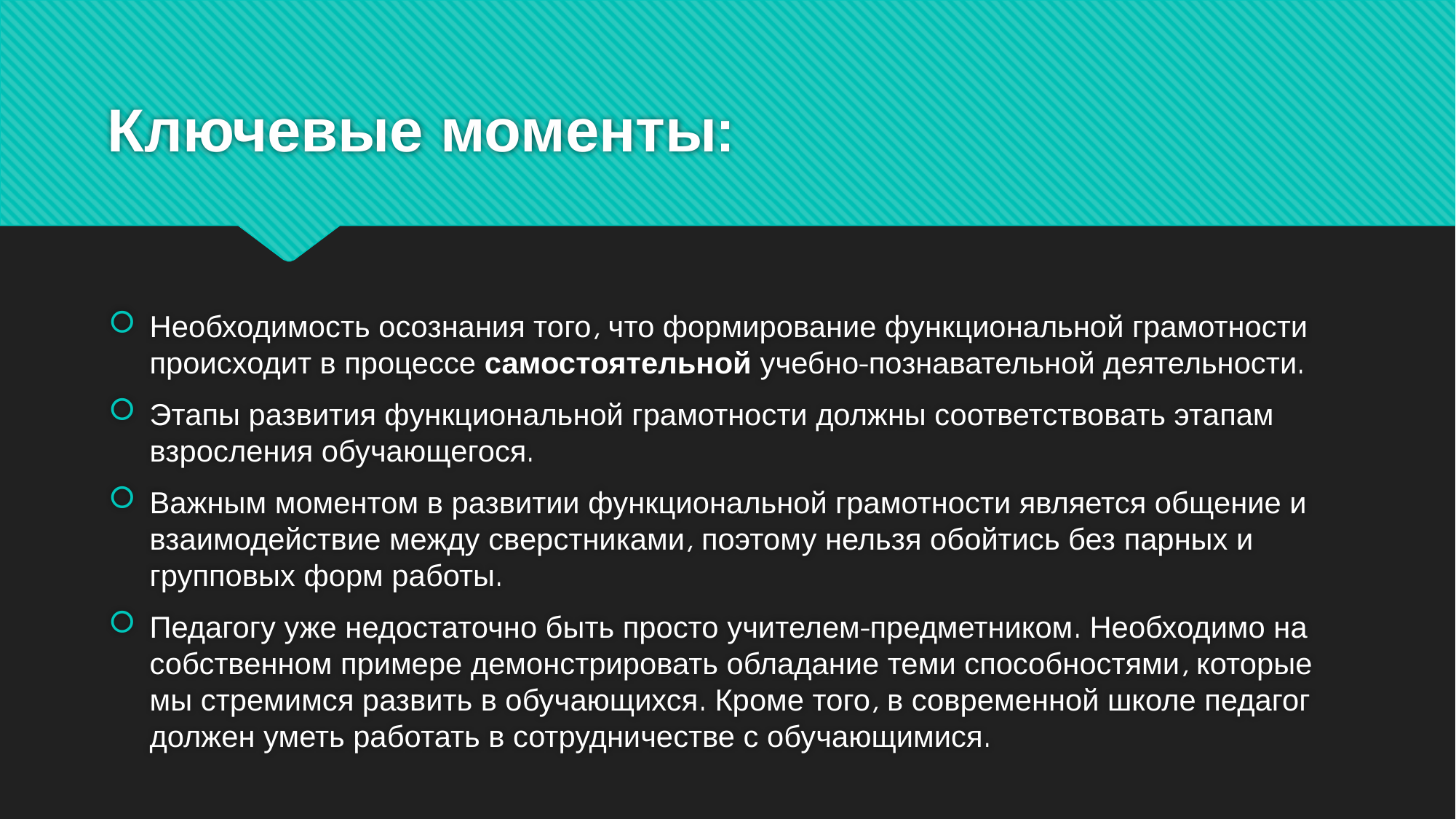

# Ключевые моменты:
Необходимость осознания того, что формирование функциональной грамотности происходит в процессе самостоятельной учебно-познавательной деятельности.
Этапы развития функциональной грамотности должны соответствовать этапам взросления обучающегося.
Важным моментом в развитии функциональной грамотности является общение и взаимодействие между сверстниками, поэтому нельзя обойтись без парных и групповых форм работы.
Педагогу уже недостаточно быть просто учителем-предметником. Необходимо на собственном примере демонстрировать обладание теми способностями, которые мы стремимся развить в обучающихся. Кроме того, в современной школе педагог должен уметь работать в сотрудничестве с обучающимися.